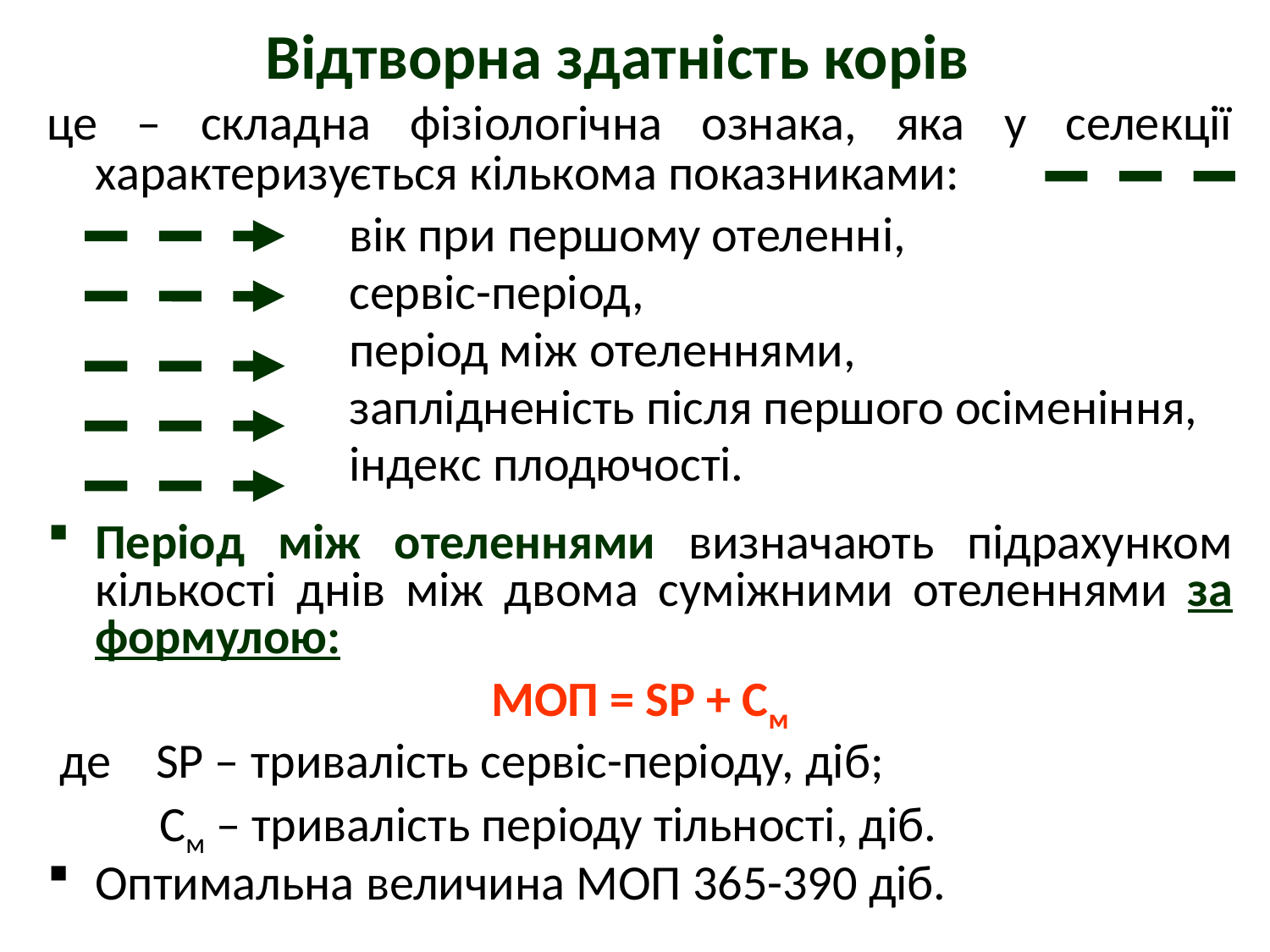

Відтворна здатність корів
це – складна фізіологічна ознака, яка у селекції характеризується кількома показниками:
			вік при першому отеленні,
			сервіс-період,
			період між отеленнями,
			заплідненість після першого осіменіння,
			індекс плодючості.

Період між отеленнями визначають підрахунком кількості днів між двома суміжними отеленнями за формулою:
МОП = SP + См
 де    SP – тривалість сервіс-періоду, діб;
          См – тривалість періоду тільності, діб.
Оптимальна величина МОП 365-390 діб.